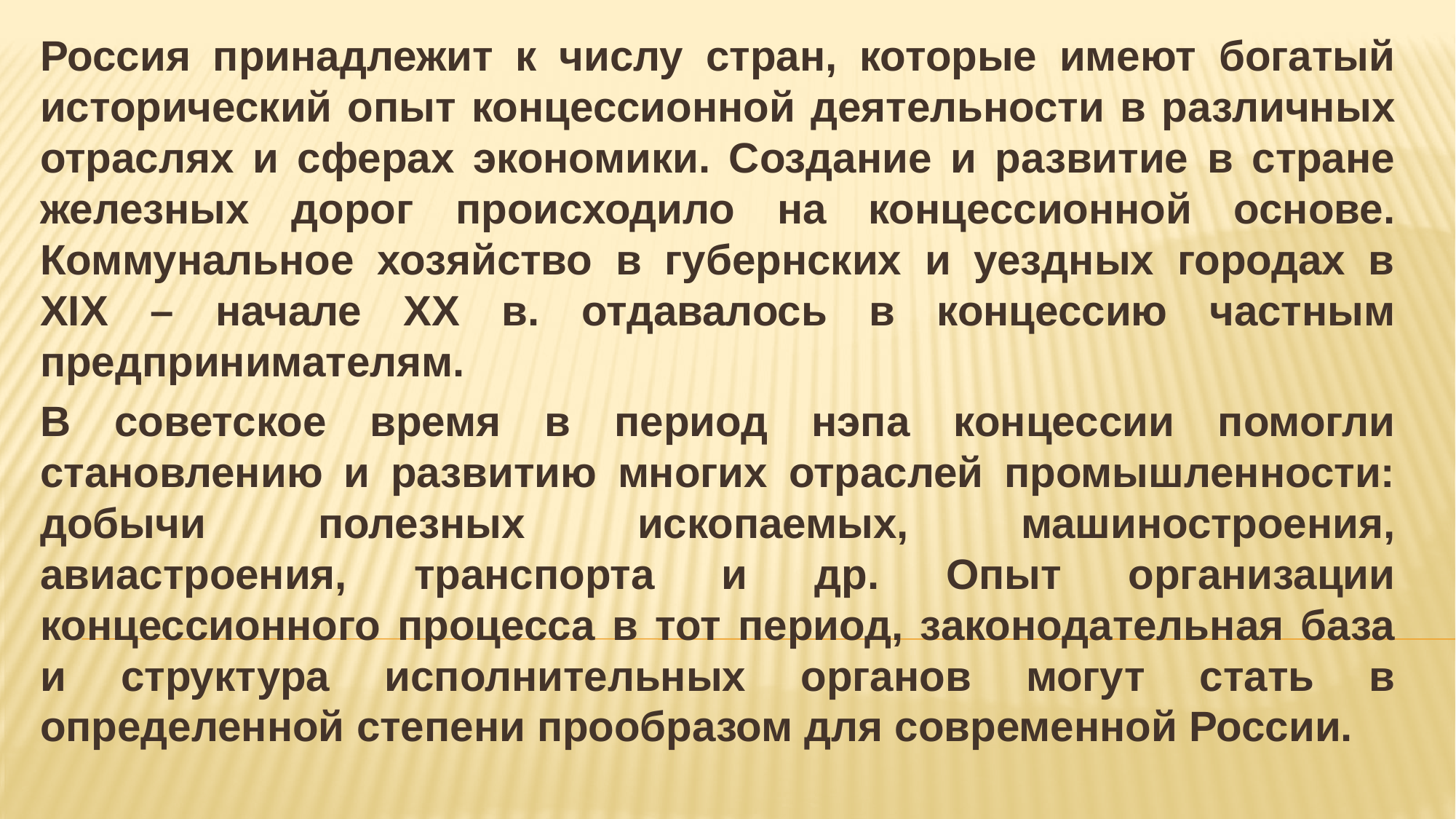

Россия принадлежит к числу стран, которые имеют богатый исторический опыт концессионной деятельности в различных отраслях и сферах экономики. Создание и развитие в стране железных дорог происходило на концессионной основе. Коммунальное хозяйство в губернских и уездных городах в XIX – начале ХХ в. отдавалось в концессию частным предпринимателям.
В советское время в период нэпа концессии помогли становлению и развитию многих отраслей промышленности: добычи полезных ископаемых, машиностроения, авиастроения, транспорта и др. Опыт организации концессионного процесса в тот период, законодательная база и структура исполнительных органов могут стать в определенной степени прообразом для современной России.